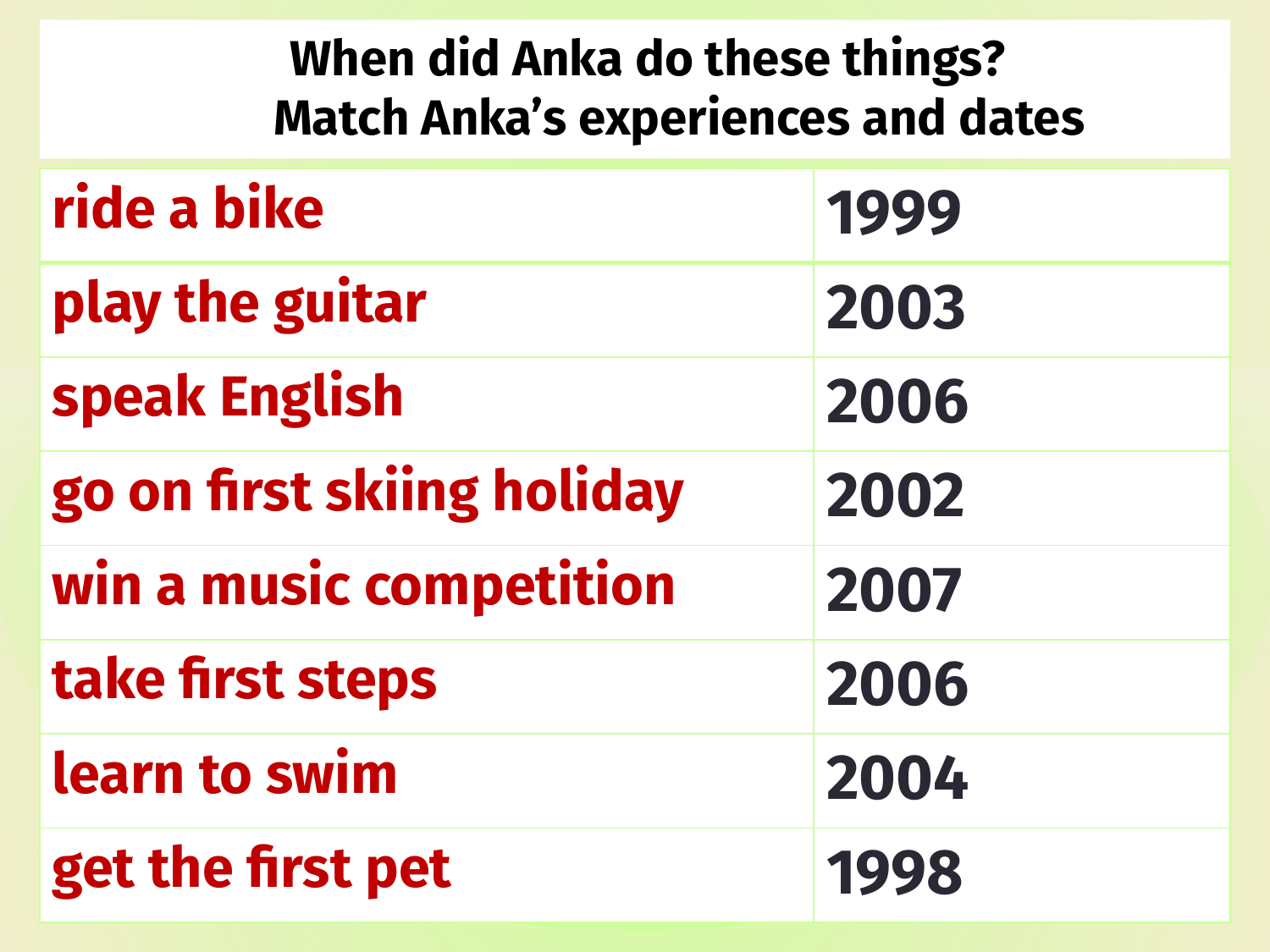

# When did Anka do these things? Match Anka’s experiences and dates
| ride a bike | 1999 |
| --- | --- |
| play the guitar | 2003 |
| speak English | 2006 |
| go on first skiing holiday | 2002 |
| win a music competition | 2007 |
| take first steps | 2006 |
| learn to swim | 2004 |
| get the first pet | 1998 |